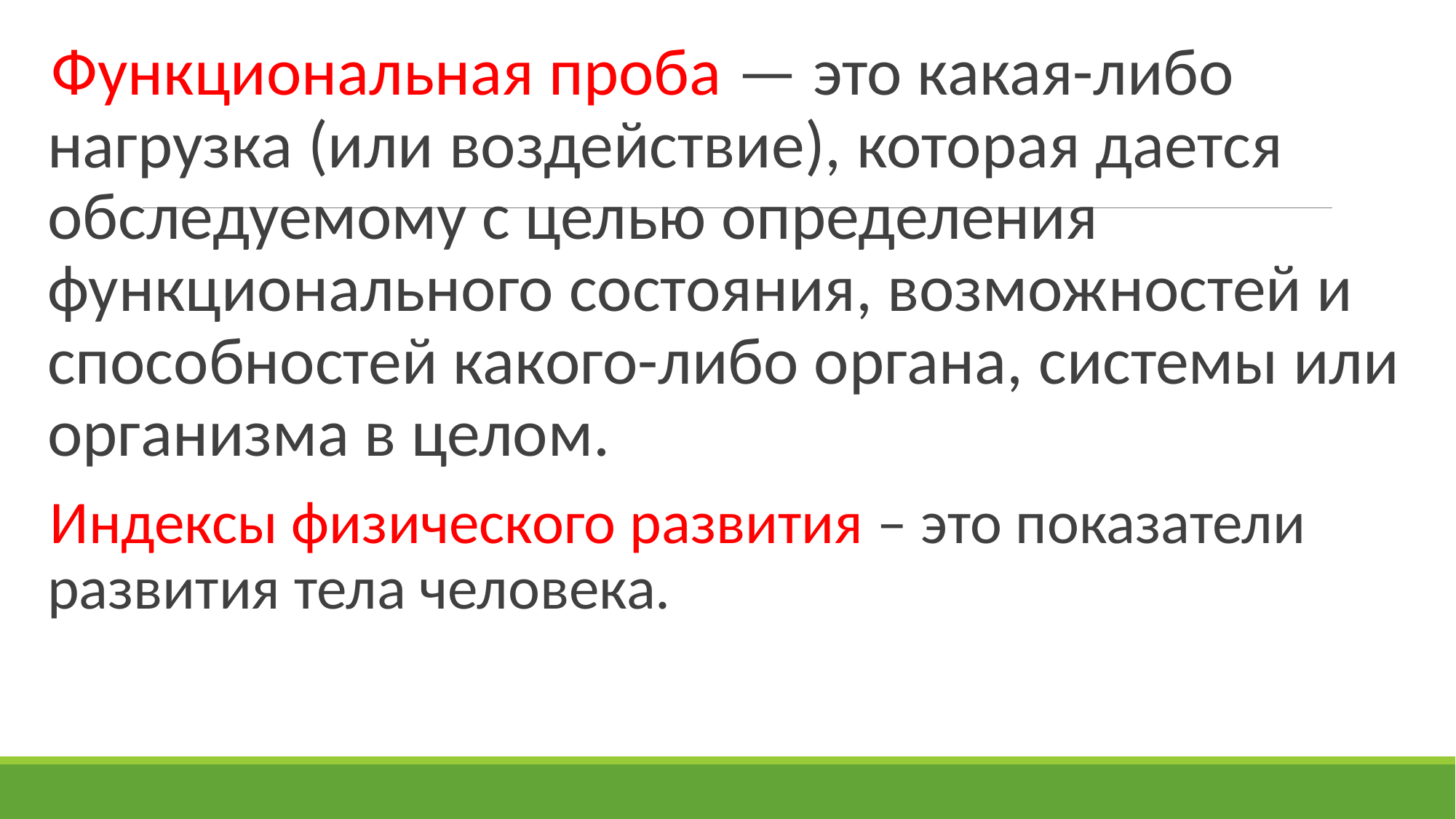

Функциональная проба — это какая-либо нагрузка (или воздействие), которая дается обследуемому с целью определения функционального состояния, возможностей и способностей какого-либо органа, системы или организма в целом.
Индексы физического развития – это показатели развития тела человека.